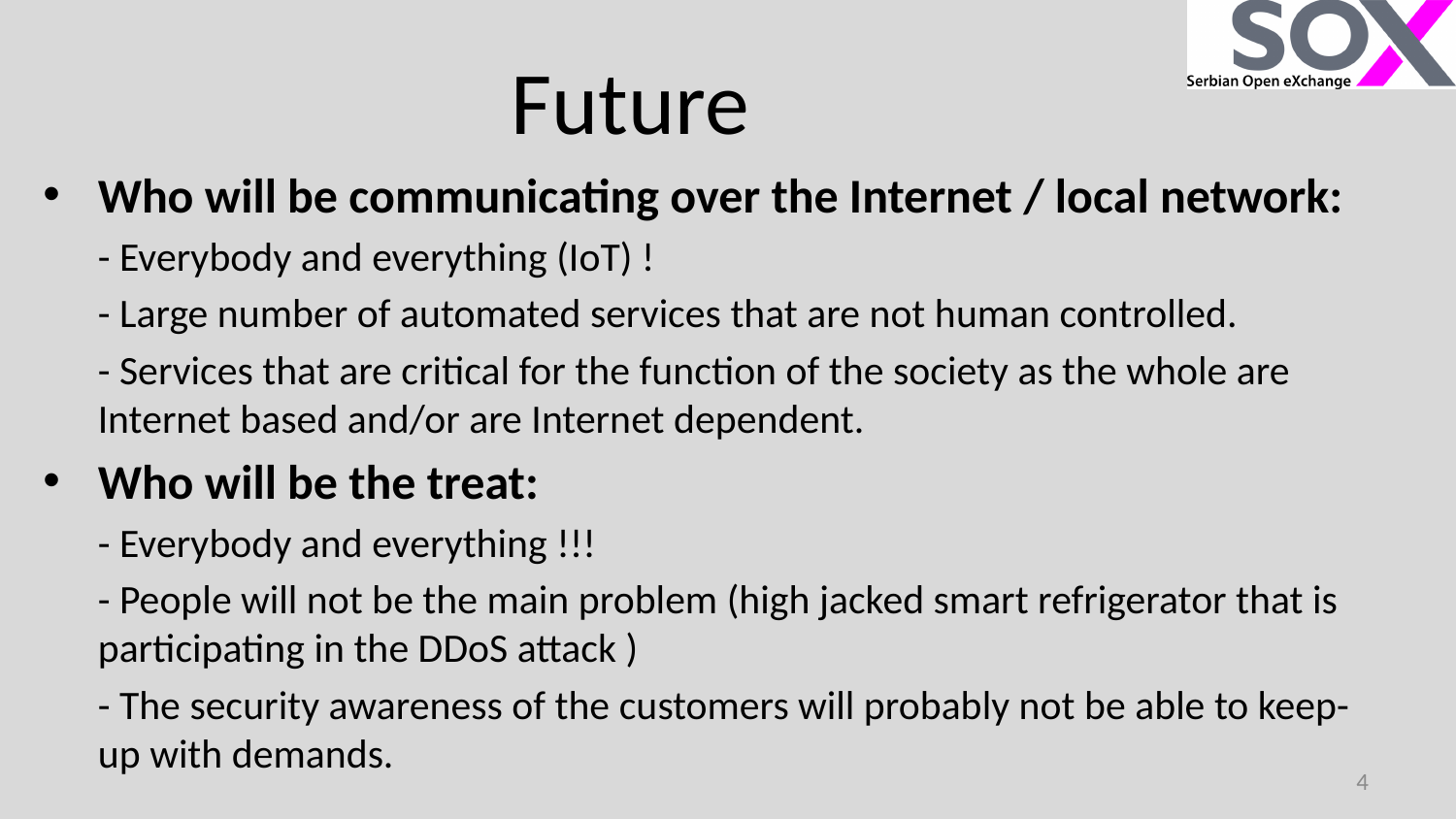

# Future
Who will be communicating over the Internet / local network:
	- Everybody and everything (IoT) !
	- Large number of automated services that are not human controlled.
	- Services that are critical for the function of the society as the whole are Internet based and/or are Internet dependent.
Who will be the treat:
 	- Everybody and everything !!!
	- People will not be the main problem (high jacked smart refrigerator that is participating in the DDoS attack )
	- The security awareness of the customers will probably not be able to keep-up with demands.

4